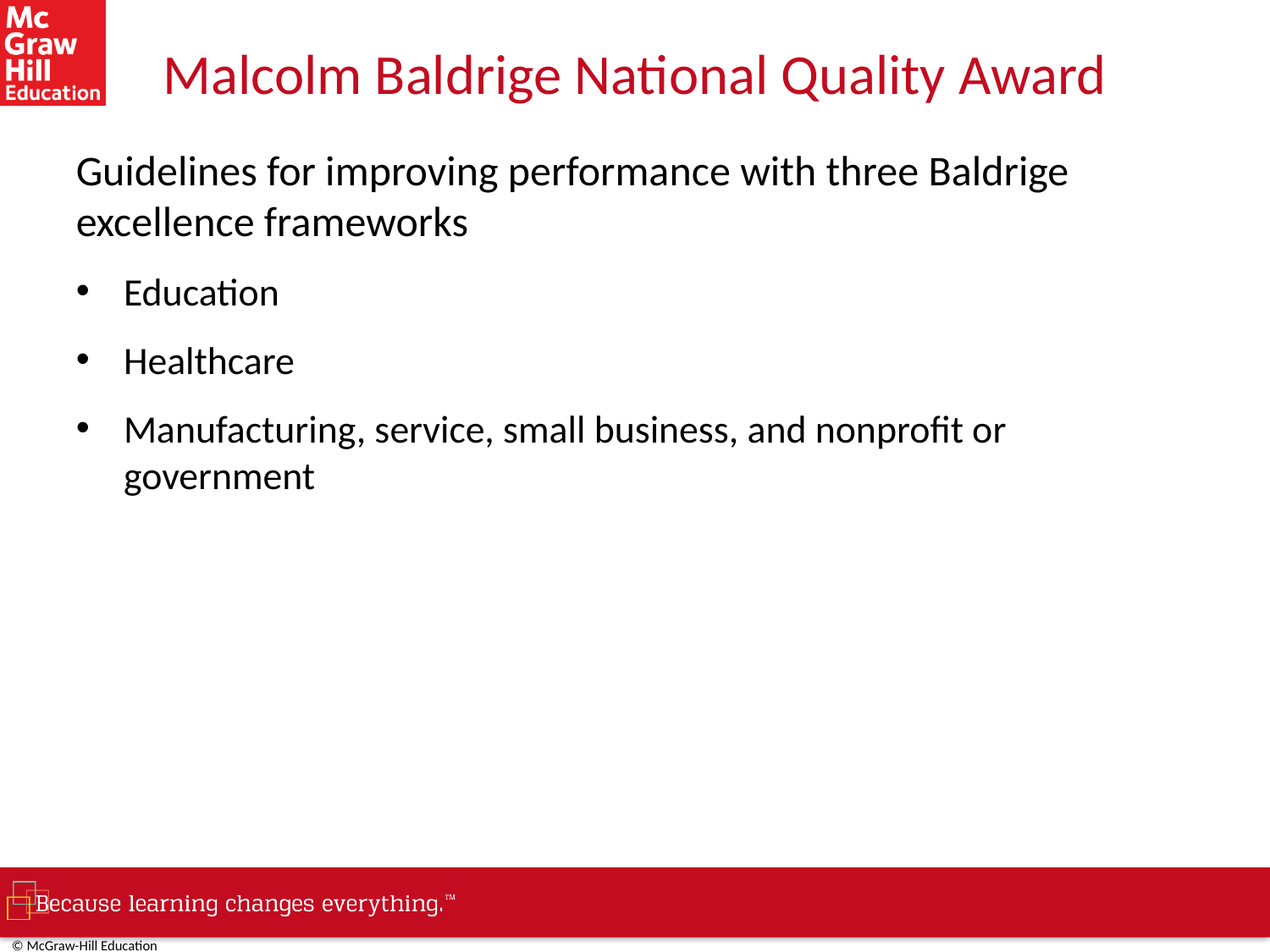

# Malcolm Baldrige National Quality Award
Guidelines for improving performance with three Baldrige excellence frameworks
Education
Healthcare
Manufacturing, service, small business, and nonprofit or government